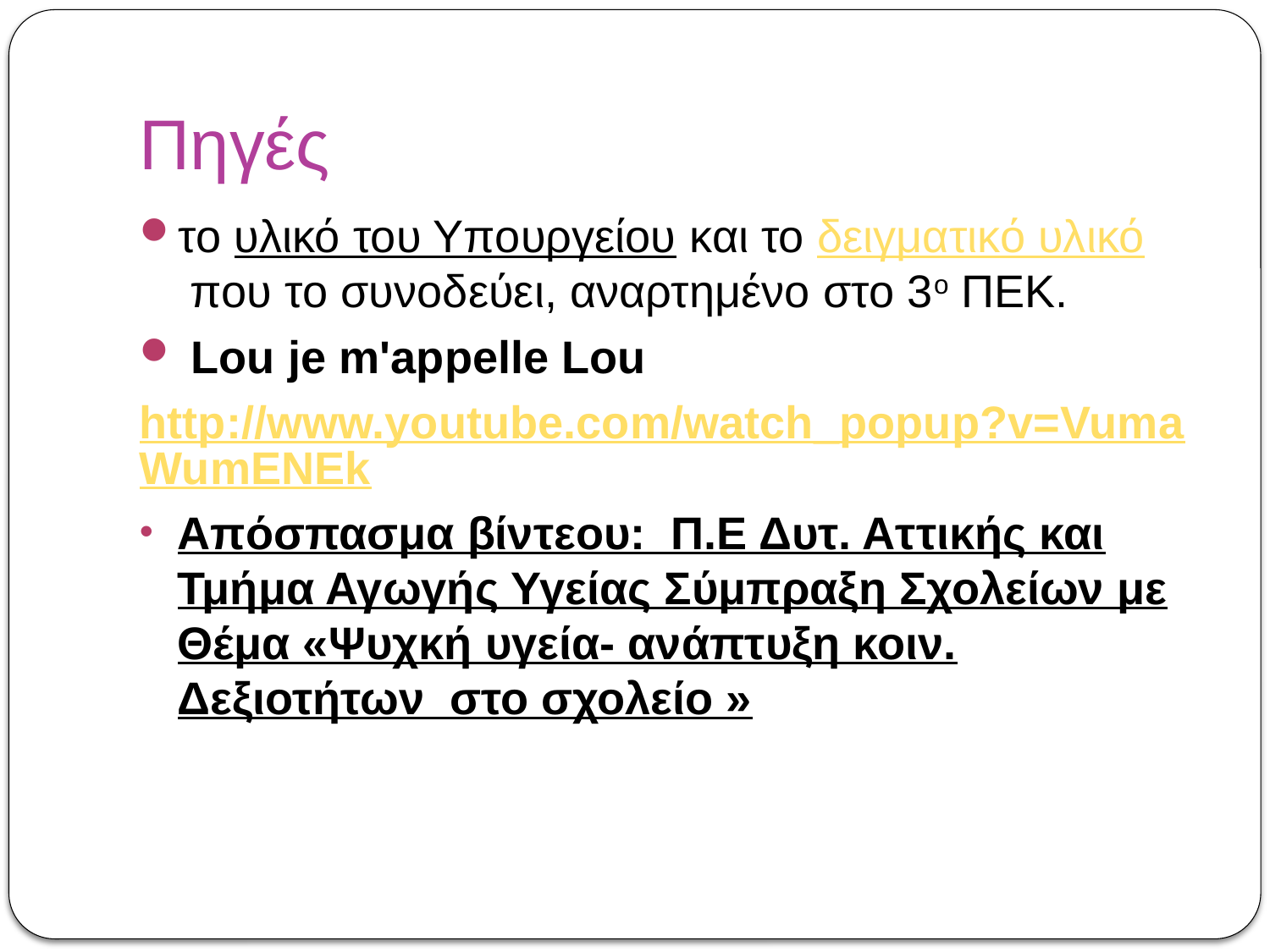

# Πηγές
το υλικό του Υπουργείου και το δειγματικό υλικό που το συνοδεύει, αναρτημένο στο 3ο ΠΕΚ.
 Lou je m'appelle Lou
http://www.youtube.com/watch_popup?v=VumaWumENEk
Απόσπασμα βίντεου:  Π.Ε Δυτ. Αττικής και Τμήμα Αγωγής Υγείας Σύμπραξη Σχολείων με Θέμα «Ψυχκή υγεία- ανάπτυξη κοιν. Δεξιοτήτων  στο σχολείο »